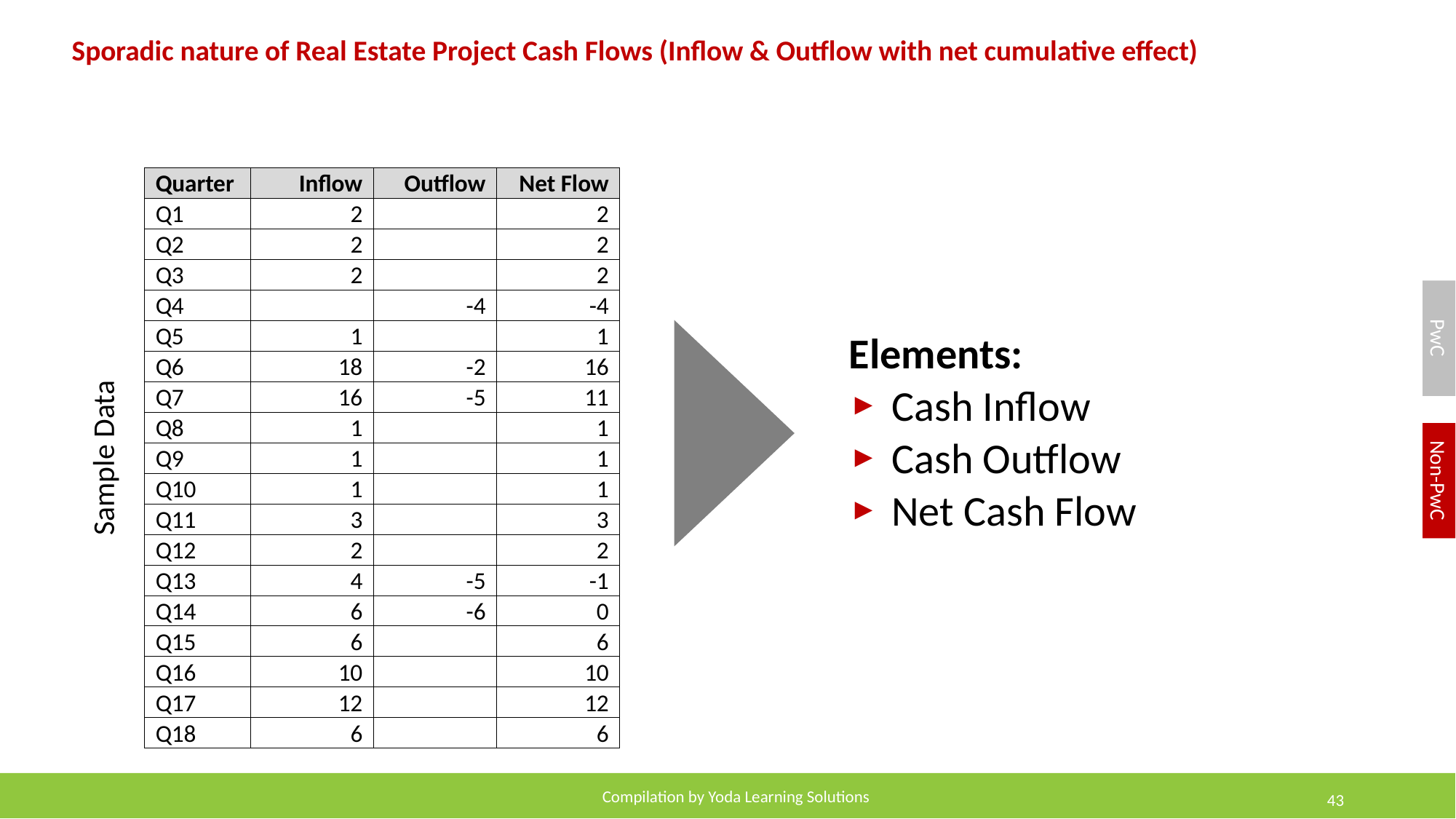

Sporadic nature of Real Estate Project Cash Flows (Inflow & Outflow with net cumulative effect)
| Quarter | Inflow | Outflow | Net Flow |
| --- | --- | --- | --- |
| Q1 | 2 |  | 2 |
| Q2 | 2 |  | 2 |
| Q3 | 2 |  | 2 |
| Q4 |  | -4 | -4 |
| Q5 | 1 |  | 1 |
| Q6 | 18 | -2 | 16 |
| Q7 | 16 | -5 | 11 |
| Q8 | 1 |  | 1 |
| Q9 | 1 |  | 1 |
| Q10 | 1 |  | 1 |
| Q11 | 3 |  | 3 |
| Q12 | 2 |  | 2 |
| Q13 | 4 | -5 | -1 |
| Q14 | 6 | -6 | 0 |
| Q15 | 6 |  | 6 |
| Q16 | 10 |  | 10 |
| Q17 | 12 |  | 12 |
| Q18 | 6 |  | 6 |

Elements:
Cash Inflow
Cash Outflow
Net Cash Flow
Sample Data
Compilation by Yoda Learning Solutions
43